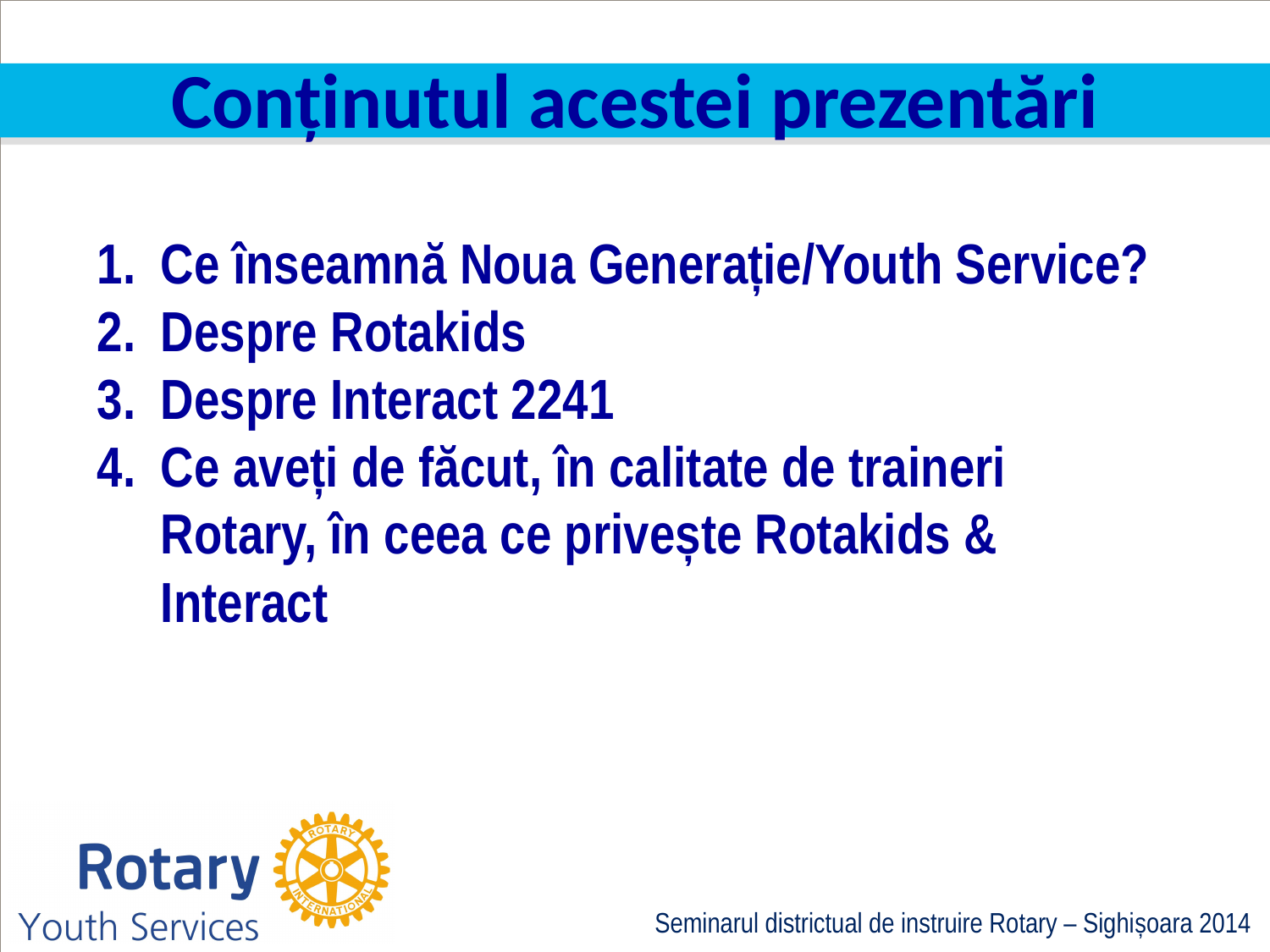

# Conținutul acestei prezentări
Ce înseamnă Noua Generație/Youth Service?
Despre Rotakids
Despre Interact 2241
Ce aveți de făcut, în calitate de traineri Rotary, în ceea ce privește Rotakids & Interact